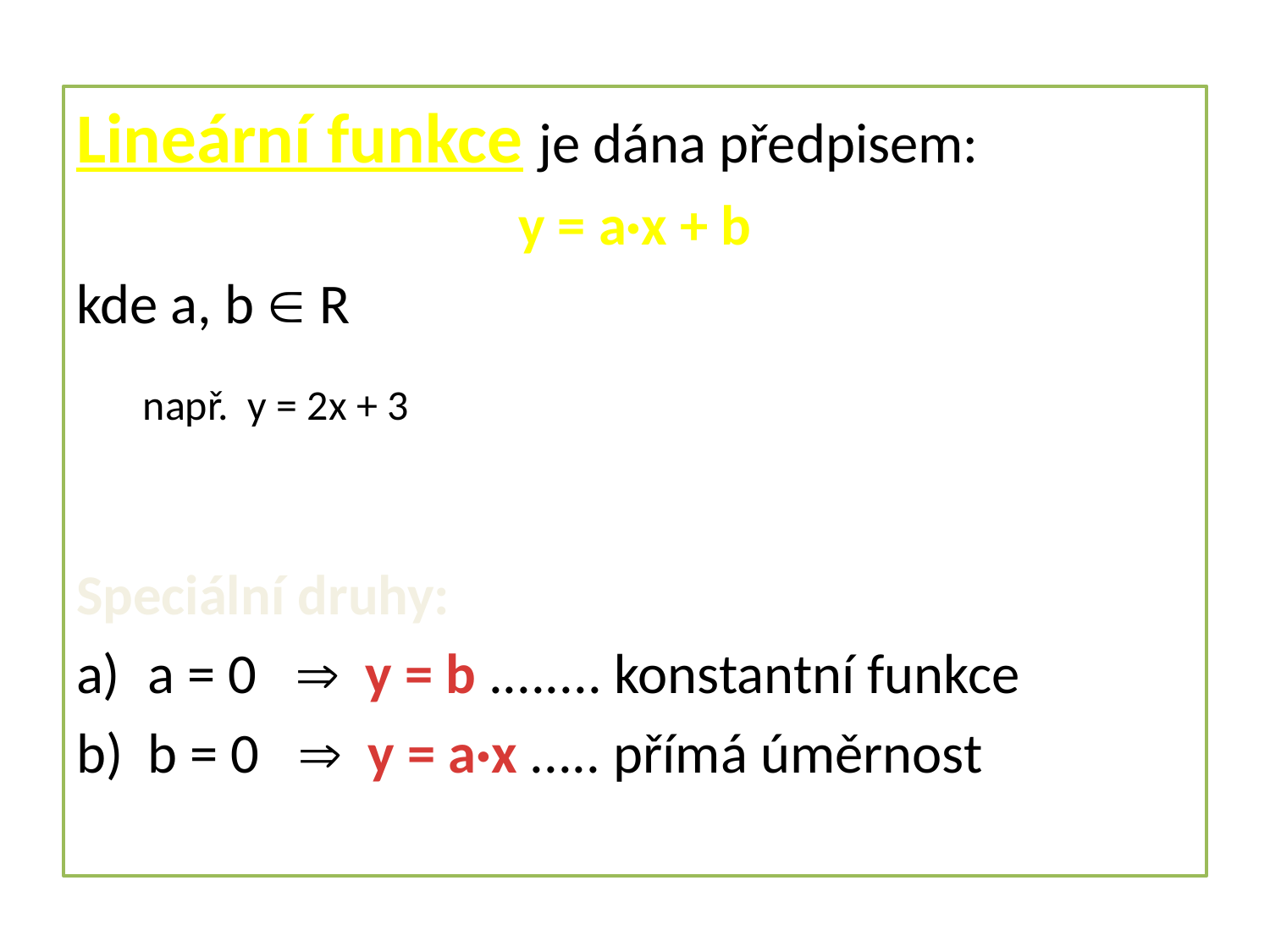

#
Lineární funkce je dána předpisem:
y = a·x + b
kde a, b ∈ R

       např.  y = 2x + 3

Speciální druhy:
a = 0   ⇒  y = b ........ konstantní funkce
b = 0   ⇒  y = a·x ..... přímá úměrnost